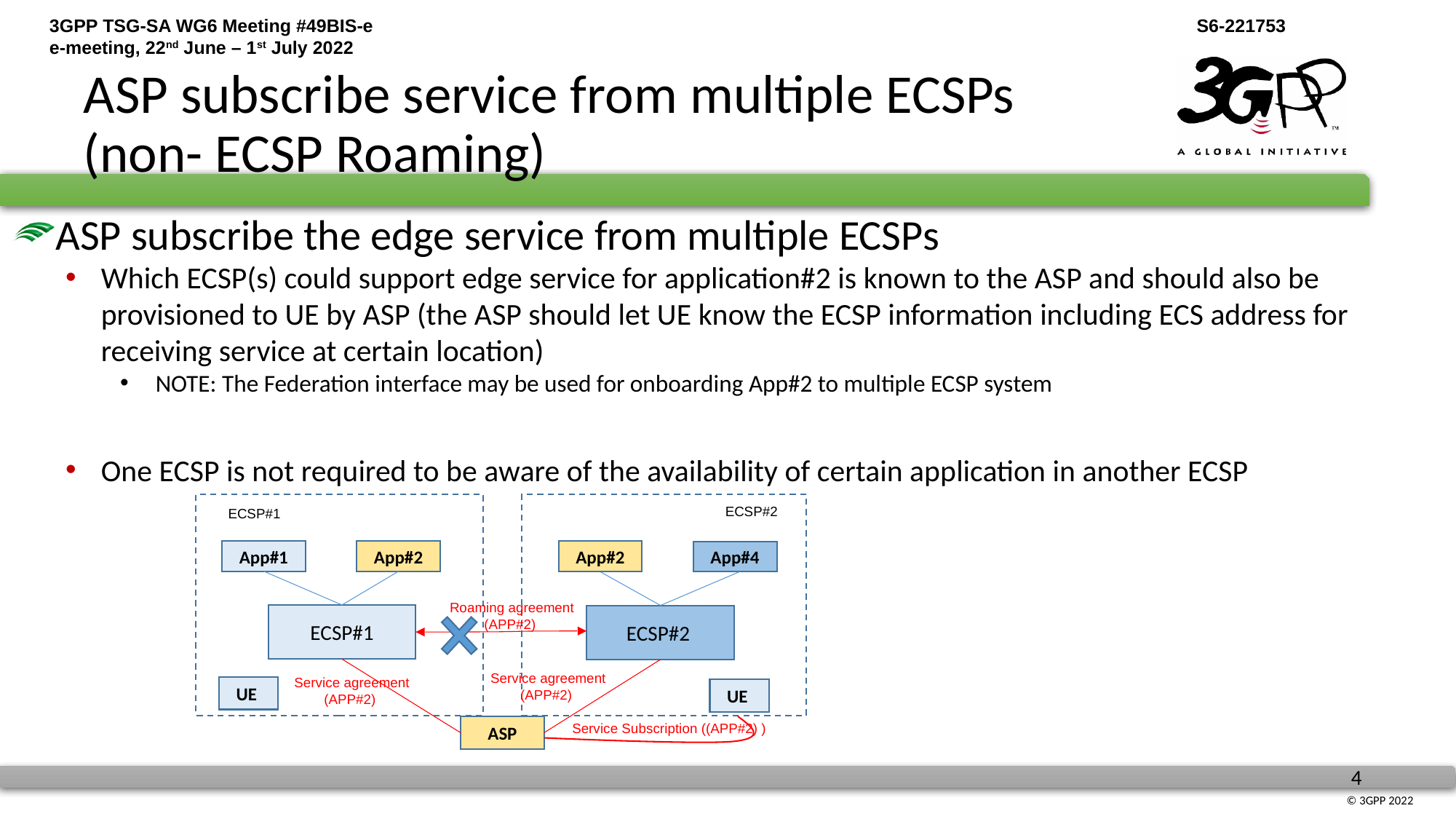

# ASP subscribe service from multiple ECSPs (non- ECSP Roaming)
ASP subscribe the edge service from multiple ECSPs
Which ECSP(s) could support edge service for application#2 is known to the ASP and should also be  provisioned to UE by ASP (the ASP should let UE know the ECSP information including ECS address for receiving service at certain location)
NOTE: The Federation interface may be used for onboarding App#2 to multiple ECSP system

One ECSP is not required to be aware of the availability of certain application in another ECSP

ECSP#2
ECSP#1
App#1
App#2
App#2
App#4
Roaming agreement (APP#2)

ECSP#1
ECSP#2
Service agreement (APP#2)
Service agreement (APP#2)
UE
UE
Service Subscription ((APP#2) )

ASP